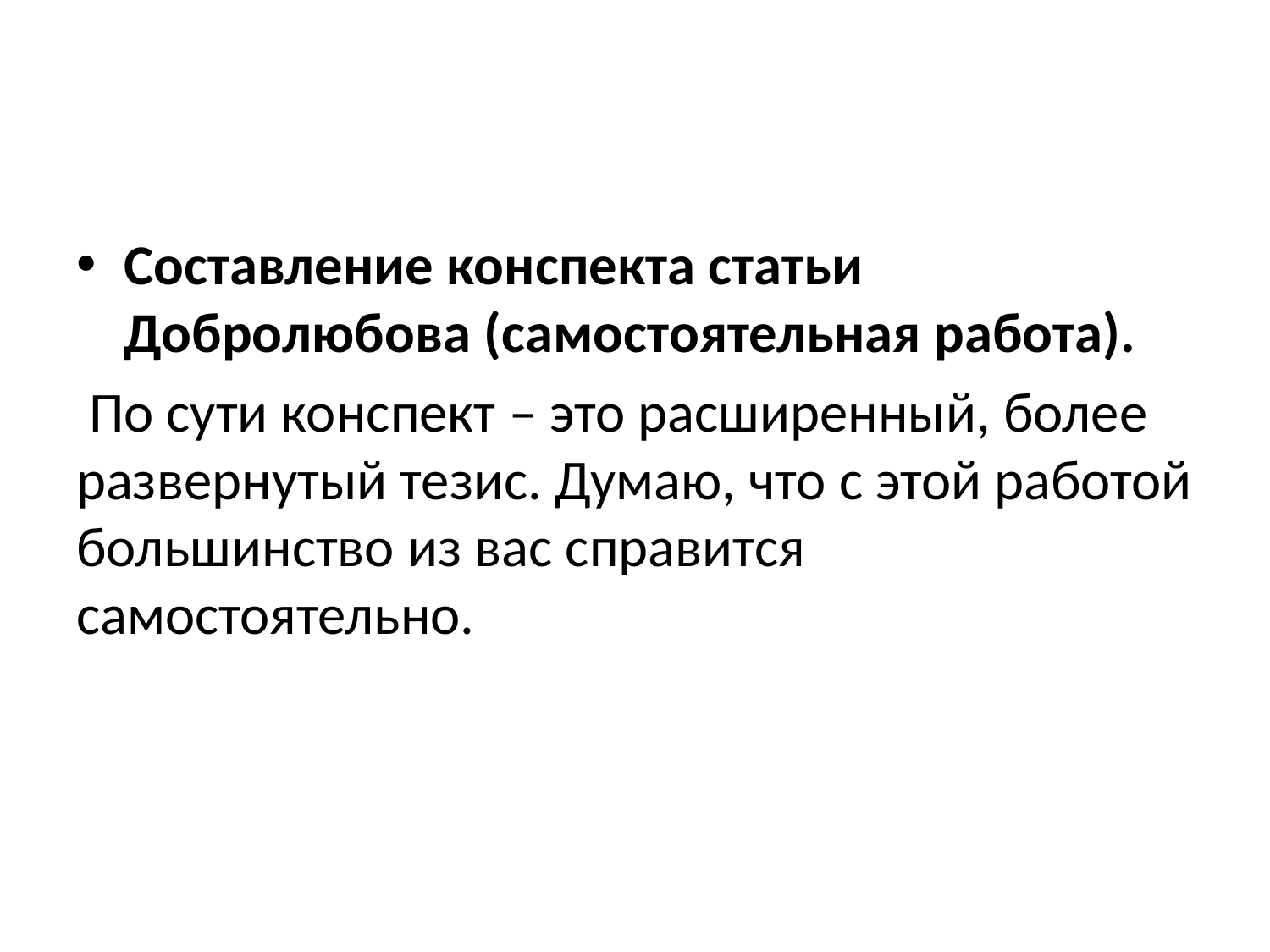

Составление конспекта статьи  Добролюбова (самостоятельная работа).
 По сути конспект – это расширенный, более развернутый тезис. Думаю, что с этой работой большинство из вас справится самостоятельно.